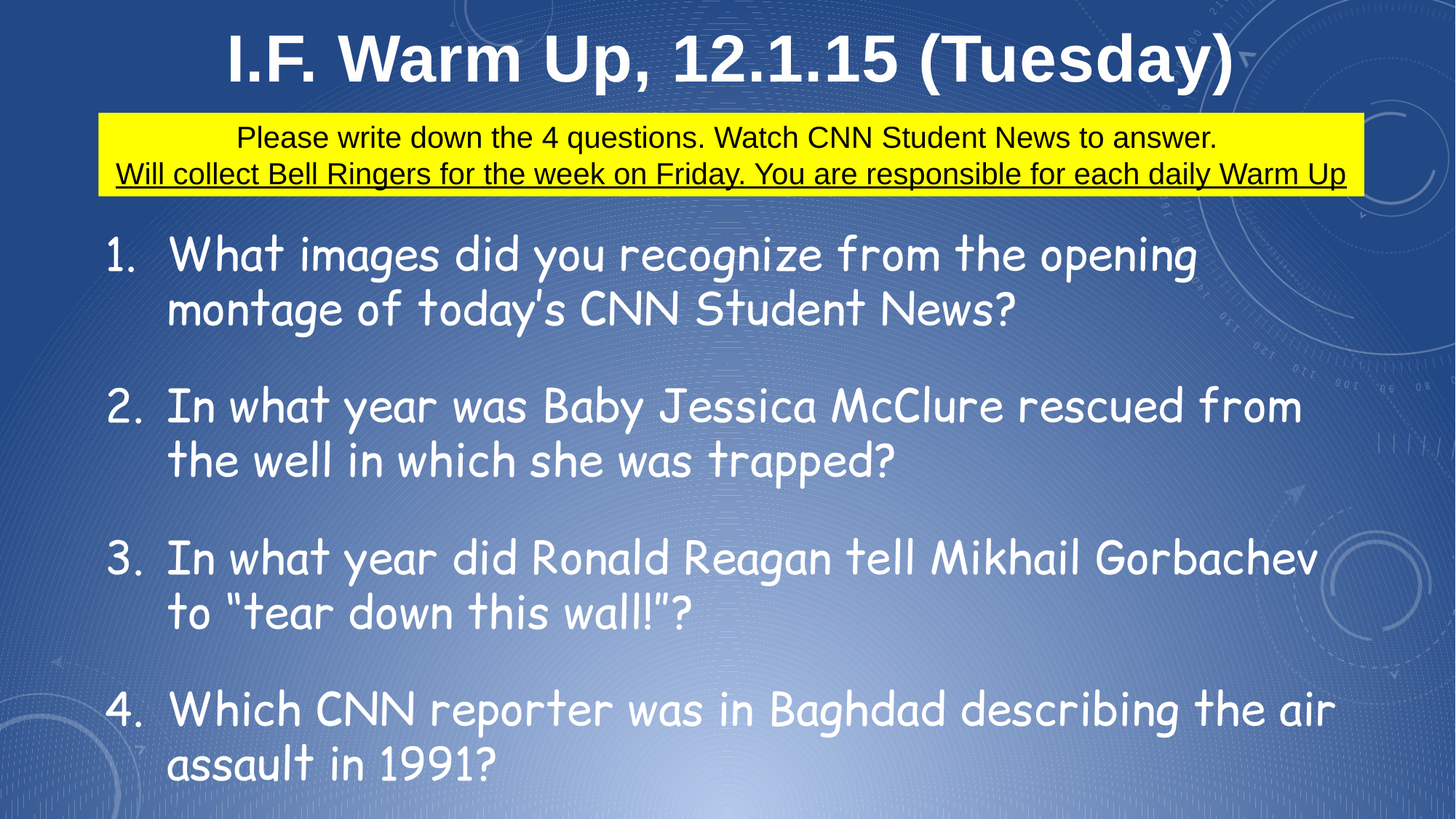

I.F. Warm Up, 12.1.15 (Tuesday)
Please write down the 4 questions. Watch CNN Student News to answer.
Will collect Bell Ringers for the week on Friday. You are responsible for each daily Warm Up
What images did you recognize from the opening montage of today’s CNN Student News?
In what year was Baby Jessica McClure rescued from the well in which she was trapped?
In what year did Ronald Reagan tell Mikhail Gorbachev to “tear down this wall!”?
Which CNN reporter was in Baghdad describing the air assault in 1991?